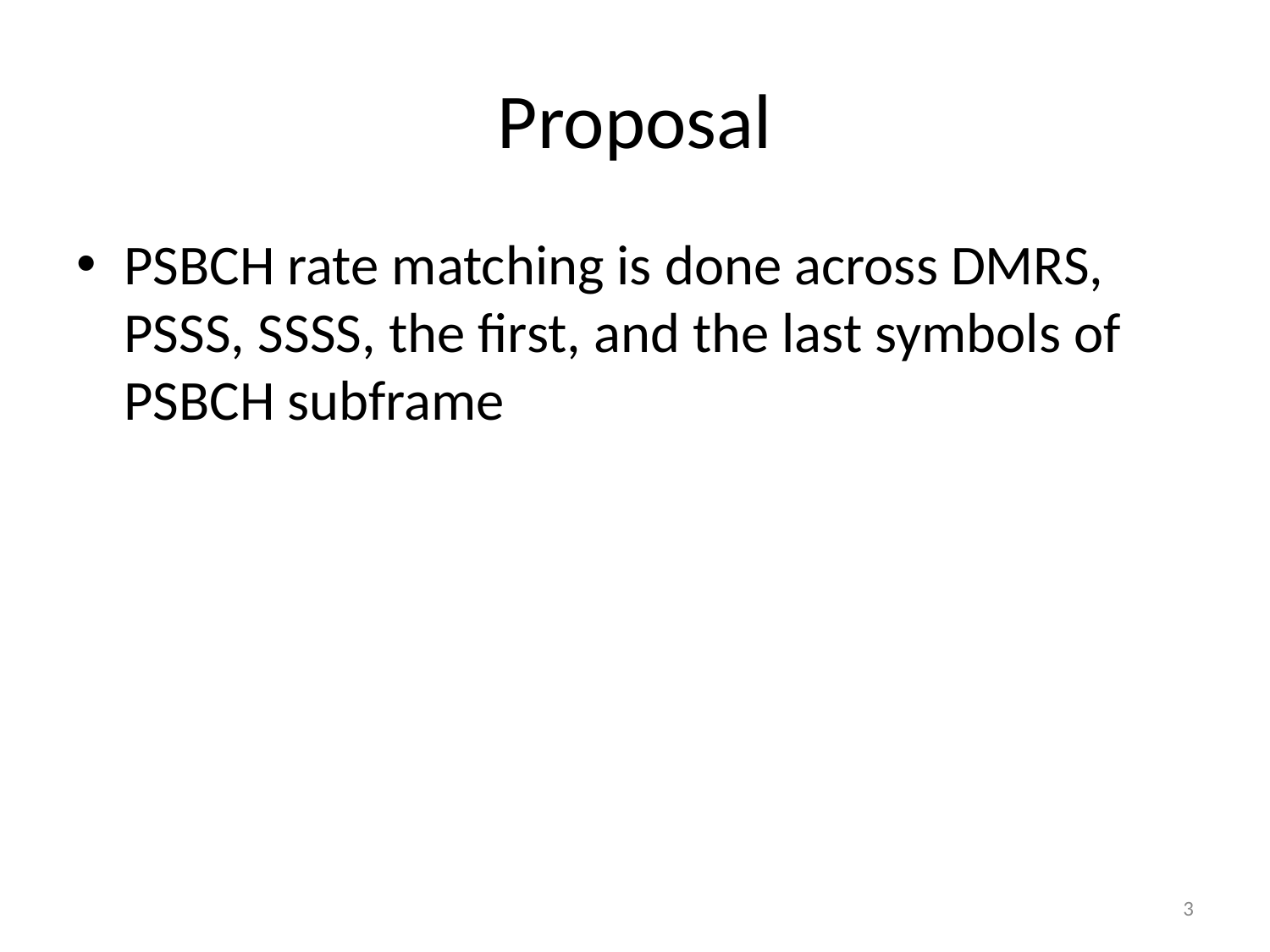

# Proposal
PSBCH rate matching is done across DMRS, PSSS, SSSS, the first, and the last symbols of PSBCH subframe
3